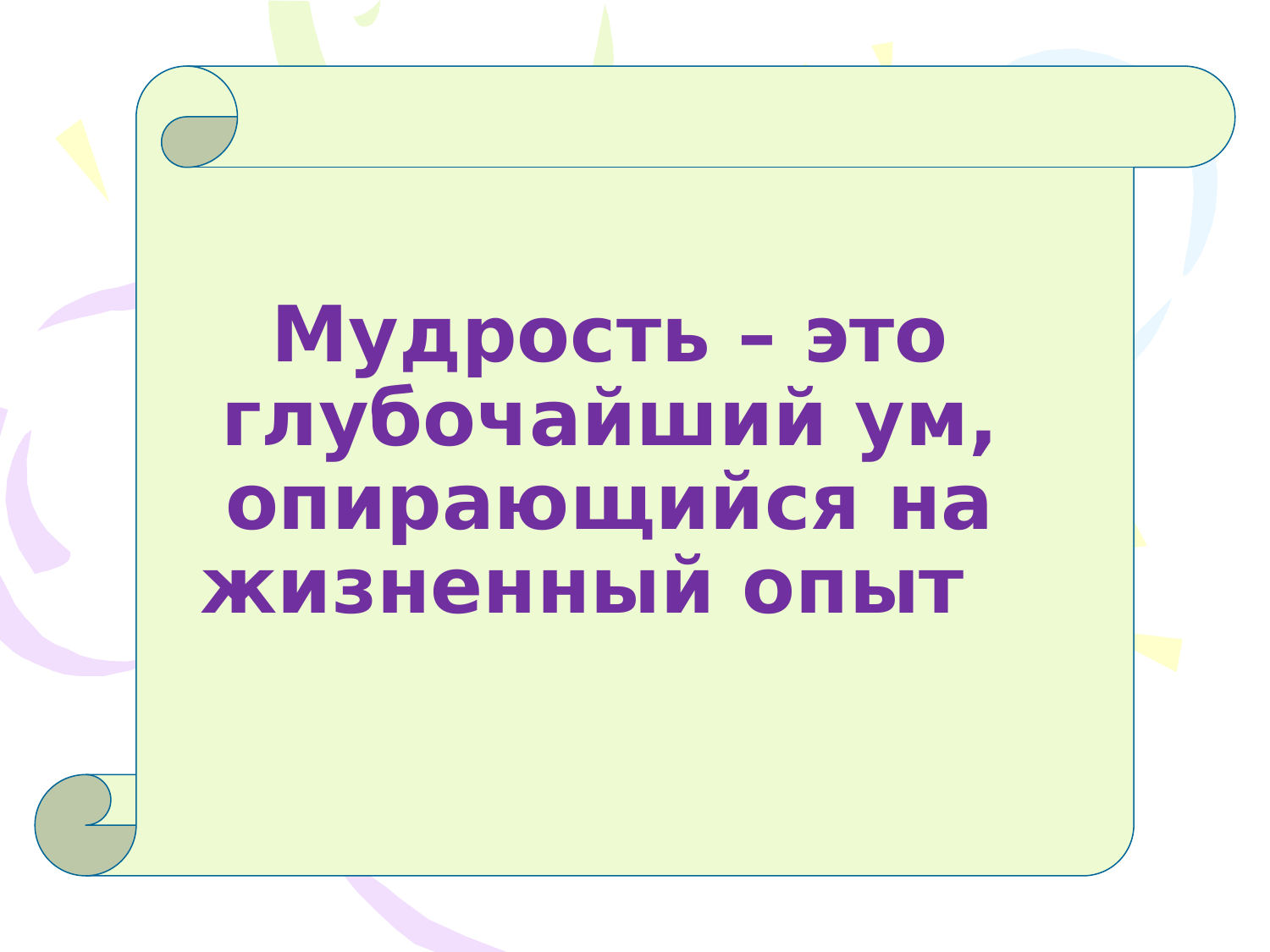

# Мудрость – это глубочайший ум, опирающийся на жизненный опыт